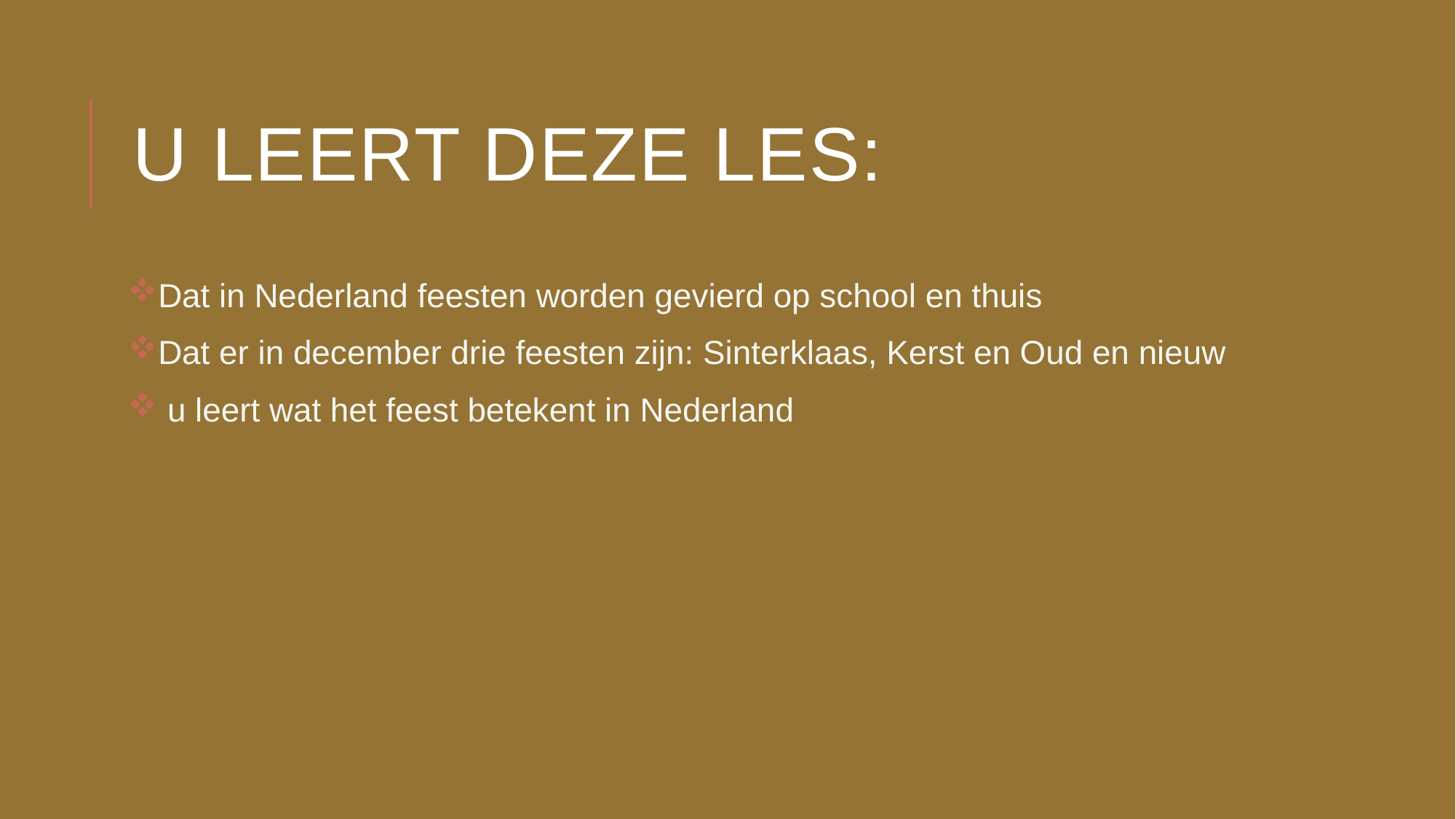

# U leert deze les:
Dat in Nederland feesten worden gevierd op school en thuis
Dat er in december drie feesten zijn: Sinterklaas, Kerst en Oud en nieuw
 u leert wat het feest betekent in Nederland